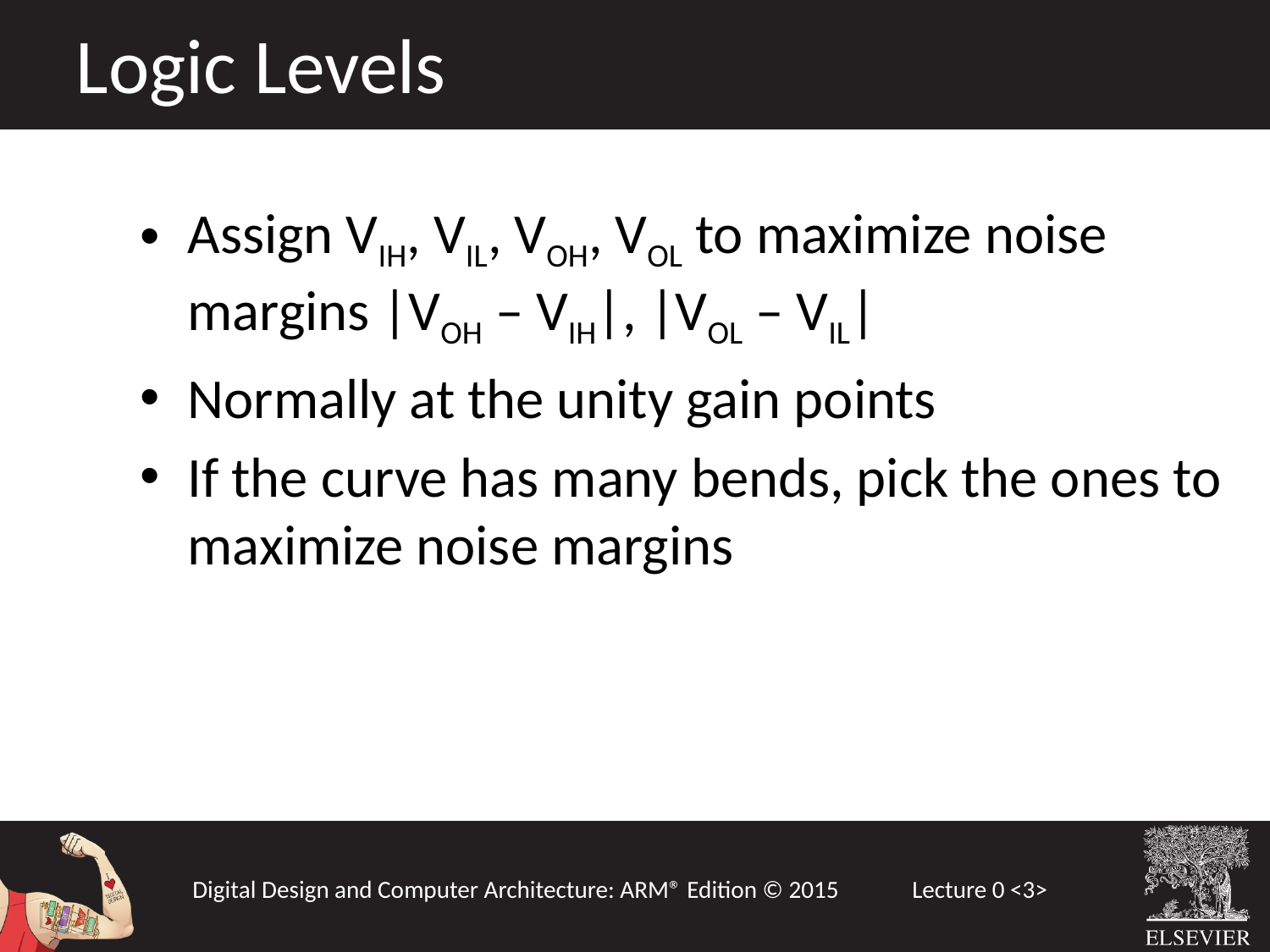

Logic Levels
Assign VIH, VIL, VOH, VOL to maximize noise margins |VOH – VIH|, |VOL – VIL|
Normally at the unity gain points
If the curve has many bends, pick the ones to maximize noise margins